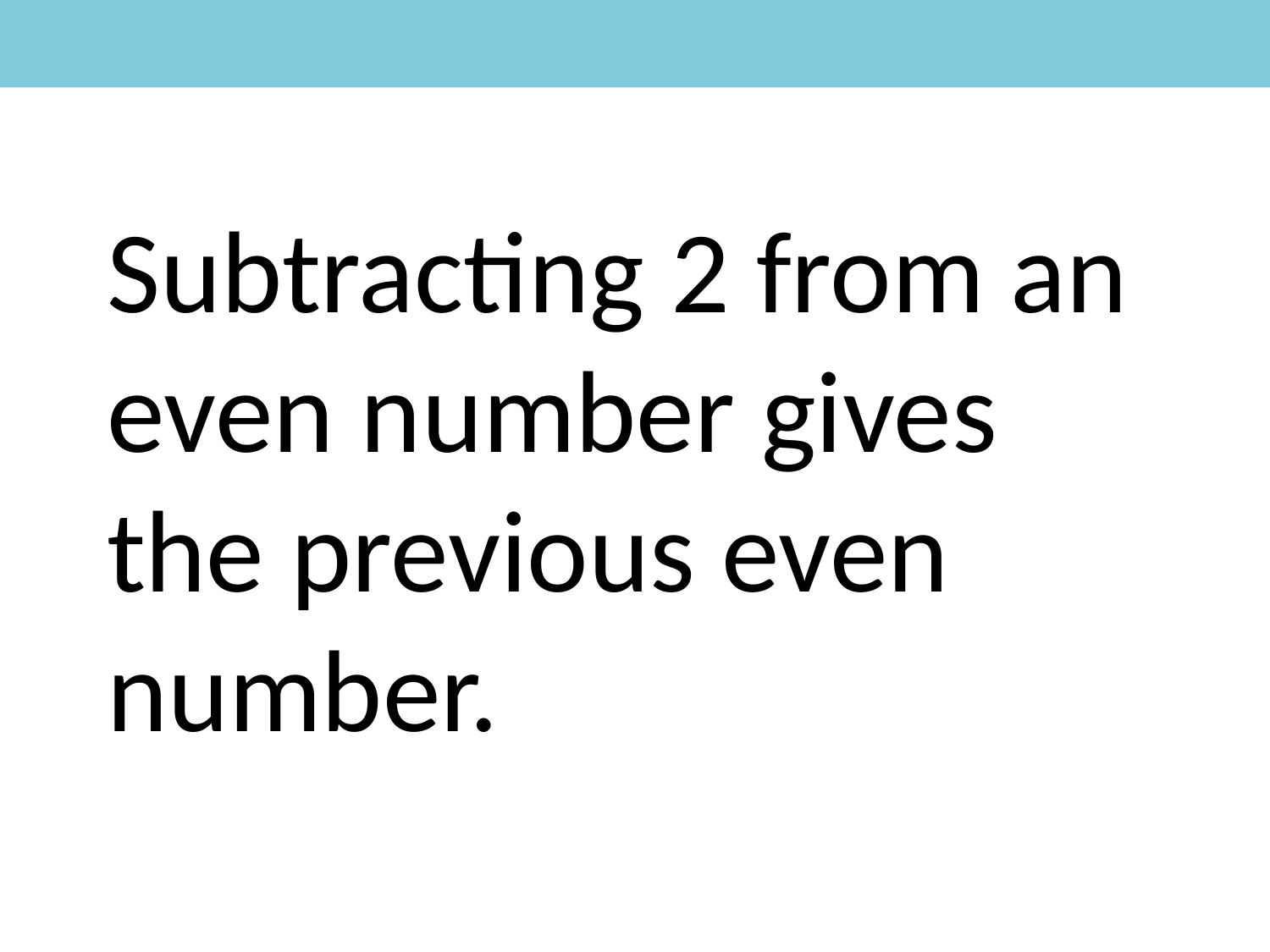

Subtracting 2 from an even number gives the previous even number.